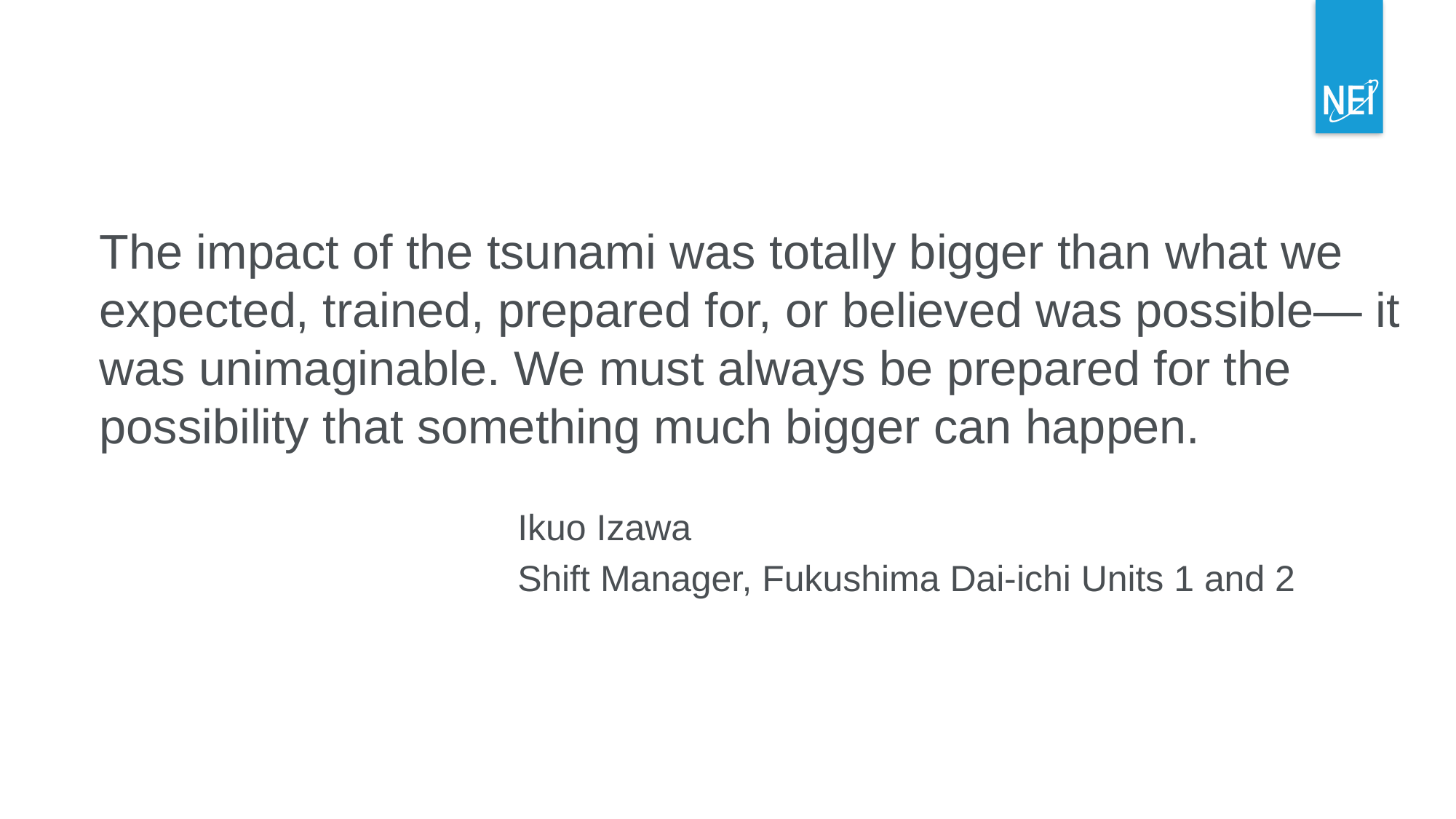

The impact of the tsunami was totally bigger than what we expected, trained, prepared for, or believed was possible— it was unimaginable. We must always be prepared for the possibility that something much bigger can happen.

			Ikuo Izawa
			Shift Manager, Fukushima Dai-ichi Units 1 and 2